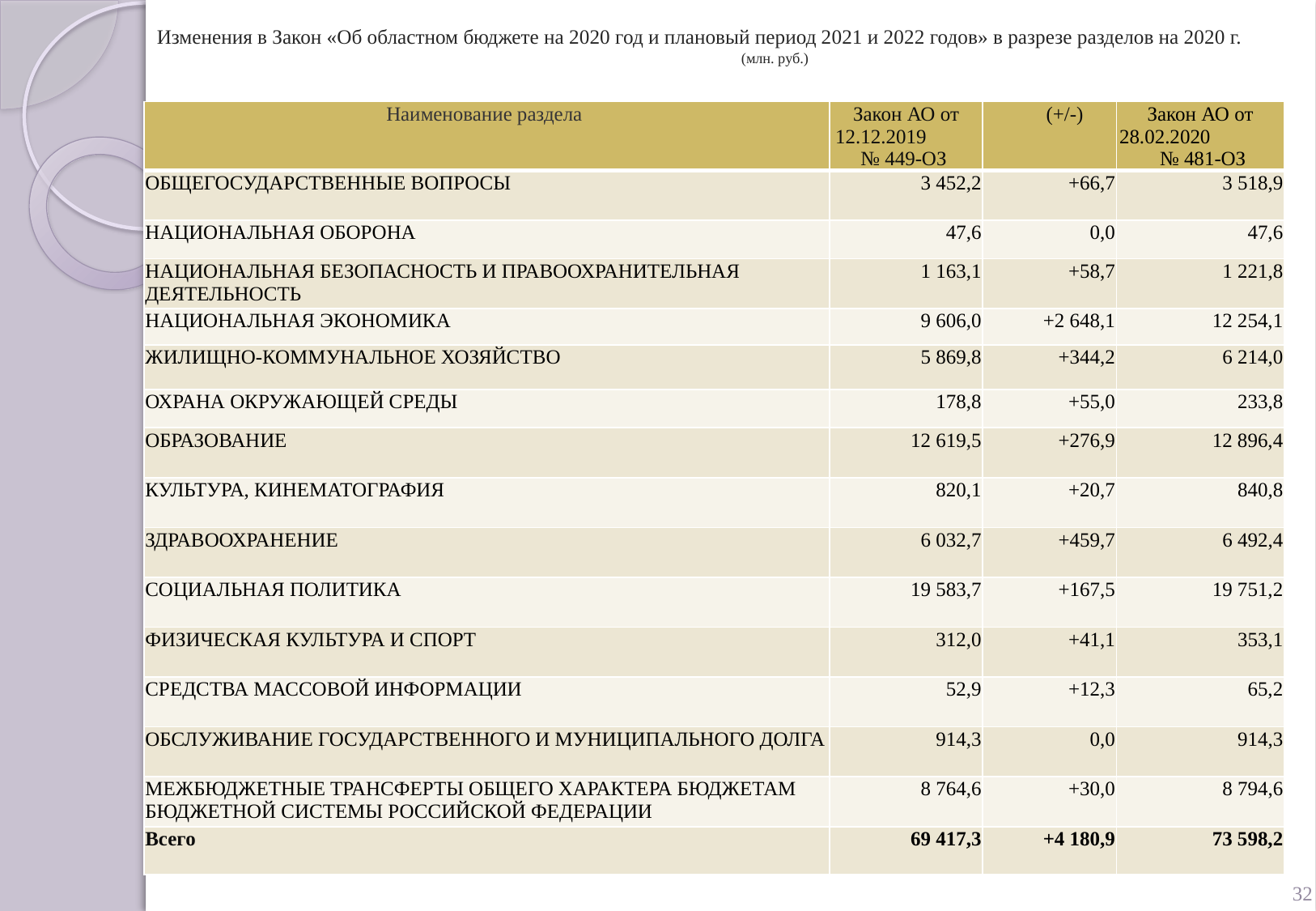

# Изменения в Закон «Об областном бюджете на 2020 год и плановый период 2021 и 2022 годов» в разрезе разделов на 2020 г.                                           (млн. руб.)
| Наименование раздела | Закон АО от 12.12.2019 № 449-ОЗ | (+/-) | Закон АО от 28.02.2020 № 481-ОЗ |
| --- | --- | --- | --- |
| ОБЩЕГОСУДАРСТВЕННЫЕ ВОПРОСЫ | 3 452,2 | +66,7 | 3 518,9 |
| НАЦИОНАЛЬНАЯ ОБОРОНА | 47,6 | 0,0 | 47,6 |
| НАЦИОНАЛЬНАЯ БЕЗОПАСНОСТЬ И ПРАВООХРАНИТЕЛЬНАЯ ДЕЯТЕЛЬНОСТЬ | 1 163,1 | +58,7 | 1 221,8 |
| НАЦИОНАЛЬНАЯ ЭКОНОМИКА | 9 606,0 | +2 648,1 | 12 254,1 |
| ЖИЛИЩНО-КОММУНАЛЬНОЕ ХОЗЯЙСТВО | 5 869,8 | +344,2 | 6 214,0 |
| ОХРАНА ОКРУЖАЮЩЕЙ СРЕДЫ | 178,8 | +55,0 | 233,8 |
| ОБРАЗОВАНИЕ | 12 619,5 | +276,9 | 12 896,4 |
| КУЛЬТУРА, КИНЕМАТОГРАФИЯ | 820,1 | +20,7 | 840,8 |
| ЗДРАВООХРАНЕНИЕ | 6 032,7 | +459,7 | 6 492,4 |
| СОЦИАЛЬНАЯ ПОЛИТИКА | 19 583,7 | +167,5 | 19 751,2 |
| ФИЗИЧЕСКАЯ КУЛЬТУРА И СПОРТ | 312,0 | +41,1 | 353,1 |
| СРЕДСТВА МАССОВОЙ ИНФОРМАЦИИ | 52,9 | +12,3 | 65,2 |
| ОБСЛУЖИВАНИЕ ГОСУДАРСТВЕННОГО И МУНИЦИПАЛЬНОГО ДОЛГА | 914,3 | 0,0 | 914,3 |
| МЕЖБЮДЖЕТНЫЕ ТРАНСФЕРТЫ ОБЩЕГО ХАРАКТЕРА БЮДЖЕТАМ БЮДЖЕТНОЙ СИСТЕМЫ РОССИЙСКОЙ ФЕДЕРАЦИИ | 8 764,6 | +30,0 | 8 794,6 |
| Всего | 69 417,3 | +4 180,9 | 73 598,2 |
32